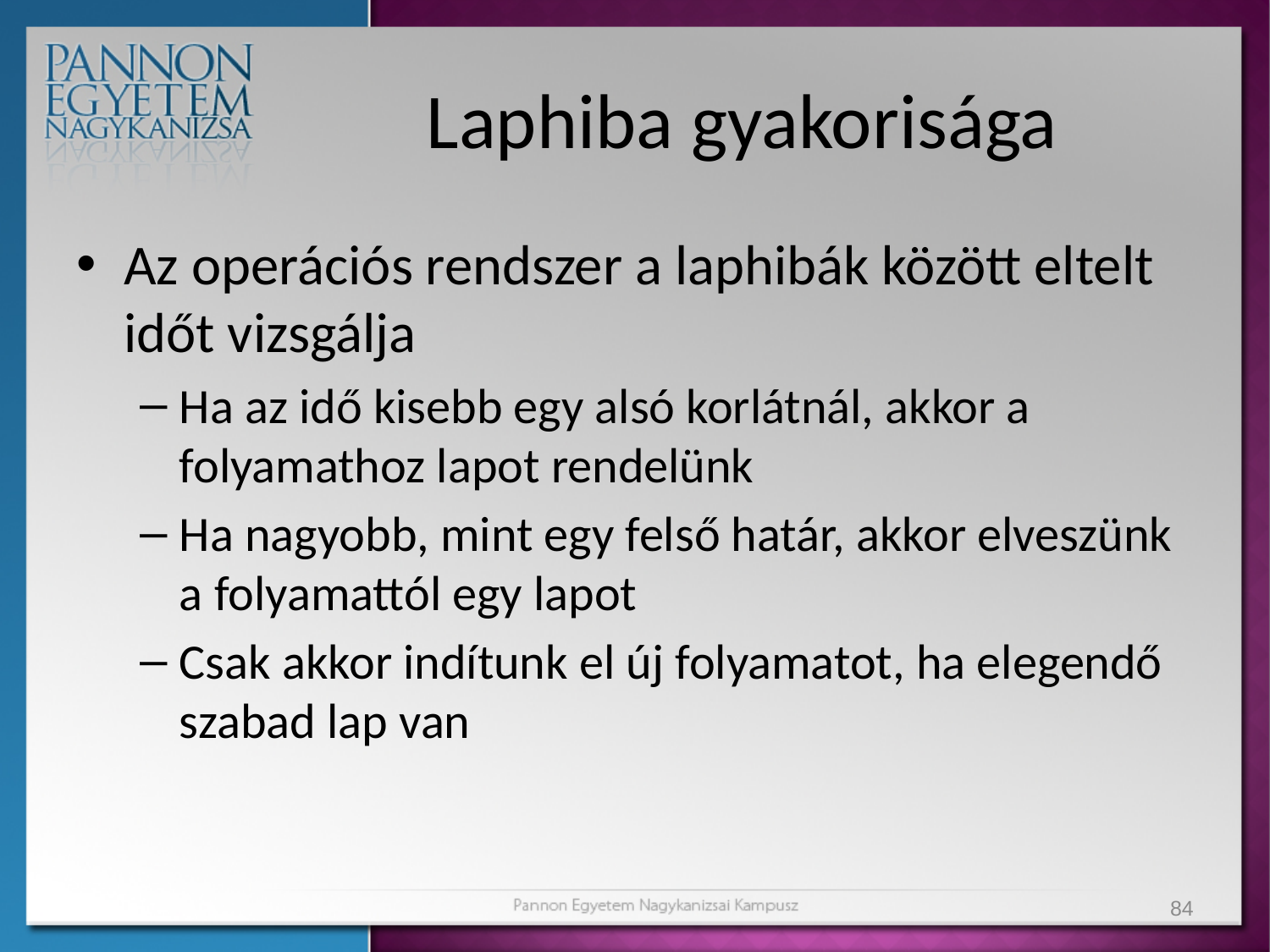

# Laphiba gyakorisága
Az operációs rendszer a laphibák között eltelt időt vizsgálja
Ha az idő kisebb egy alsó korlátnál, akkor a folyamathoz lapot rendelünk
Ha nagyobb, mint egy felső határ, akkor elveszünk a folyamattól egy lapot
Csak akkor indítunk el új folyamatot, ha elegendő szabad lap van
84